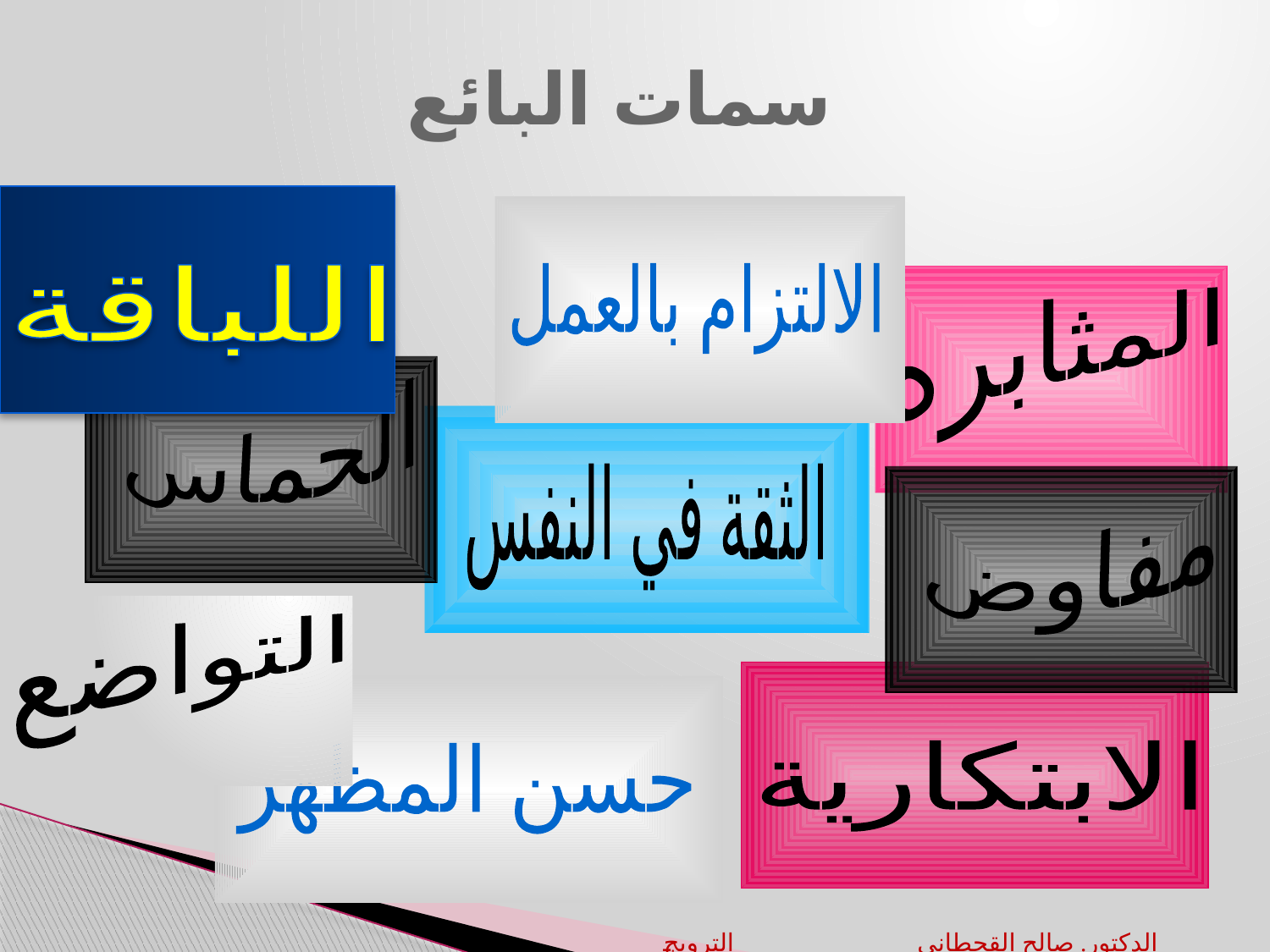

# سمات البائع

اللباقة

الالتزام بالعمل

المثابره

الحماس

الثقة في النفس

مفاوض

التواضع

الابتكارية

حسن المظهر
الترويج		الدكتور. صالح القحطاني